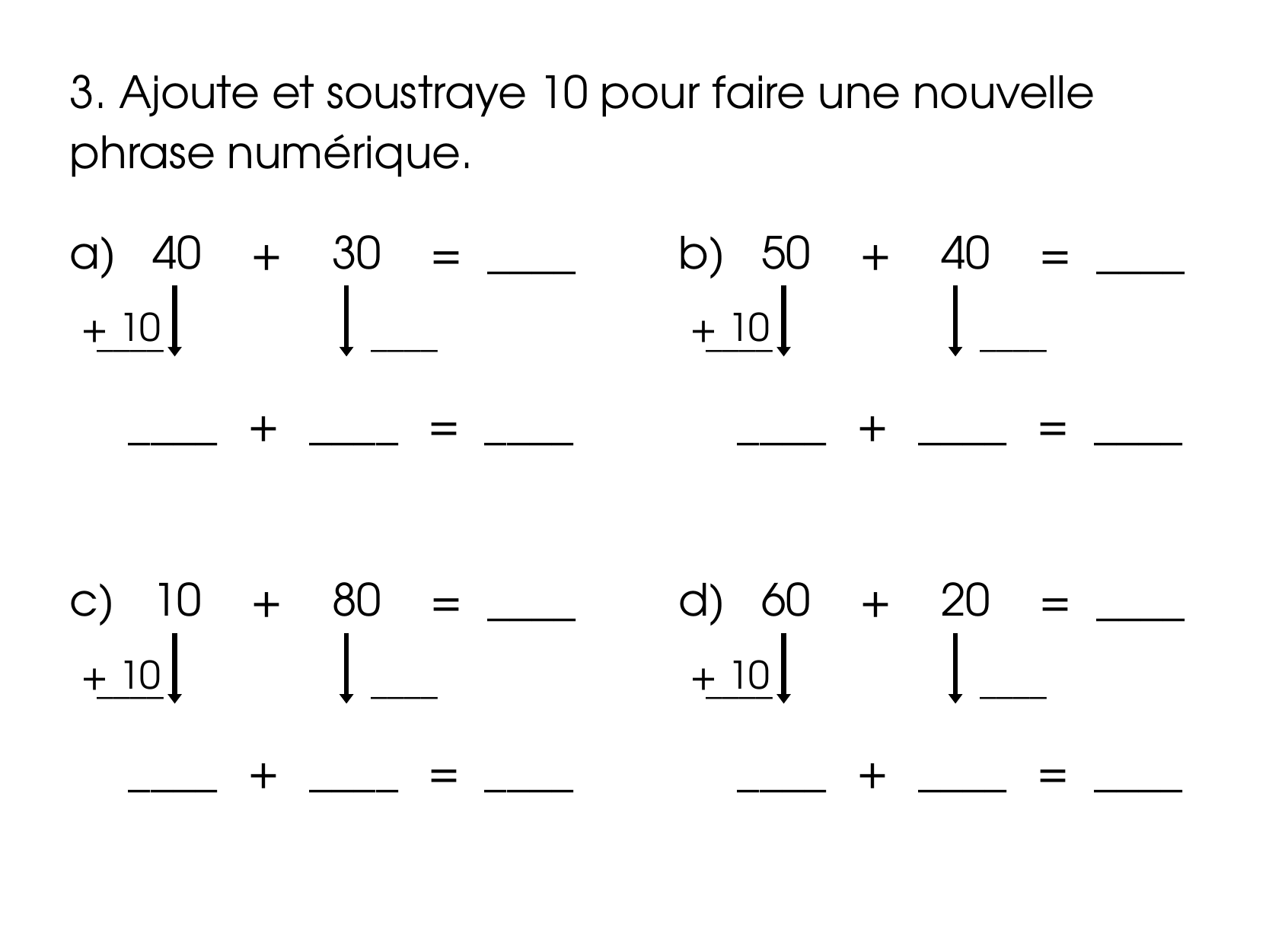

3. Ajoute et soustraye 10 pour faire une nouvelle phrase numérique.
a)
40    +    30    =  ____
+ 10
____
____
____   +   ____   =  ____
b)
50    +    40    =  ____
+ 10
____
____
____   +   ____   =  ____
c)
10    +    80    =  ____
+ 10
____
____
____   +   ____   =  ____
d)
60    +    20    =  ____
+ 10
____
____
____   +   ____   =  ____